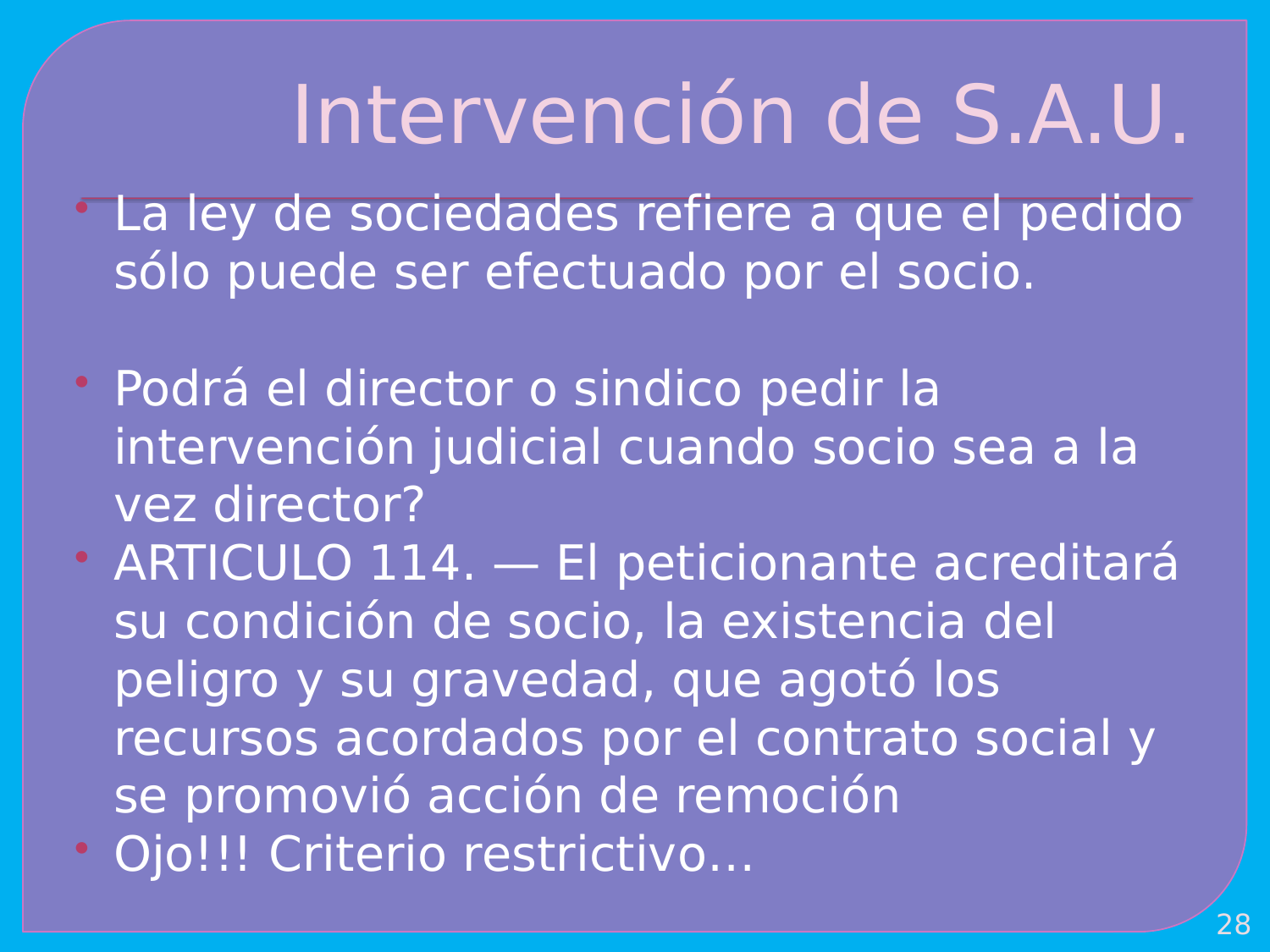

# Intervención de S.A.U.
La ley de sociedades refiere a que el pedido sólo puede ser efectuado por el socio.

Podrá el director o sindico pedir la intervención judicial cuando socio sea a la vez director?
ARTICULO 114. — El peticionante acreditará su condición de socio, la existencia del peligro y su gravedad, que agotó los recursos acordados por el contrato social y se promovió acción de remoción
Ojo!!! Criterio restrictivo…
28